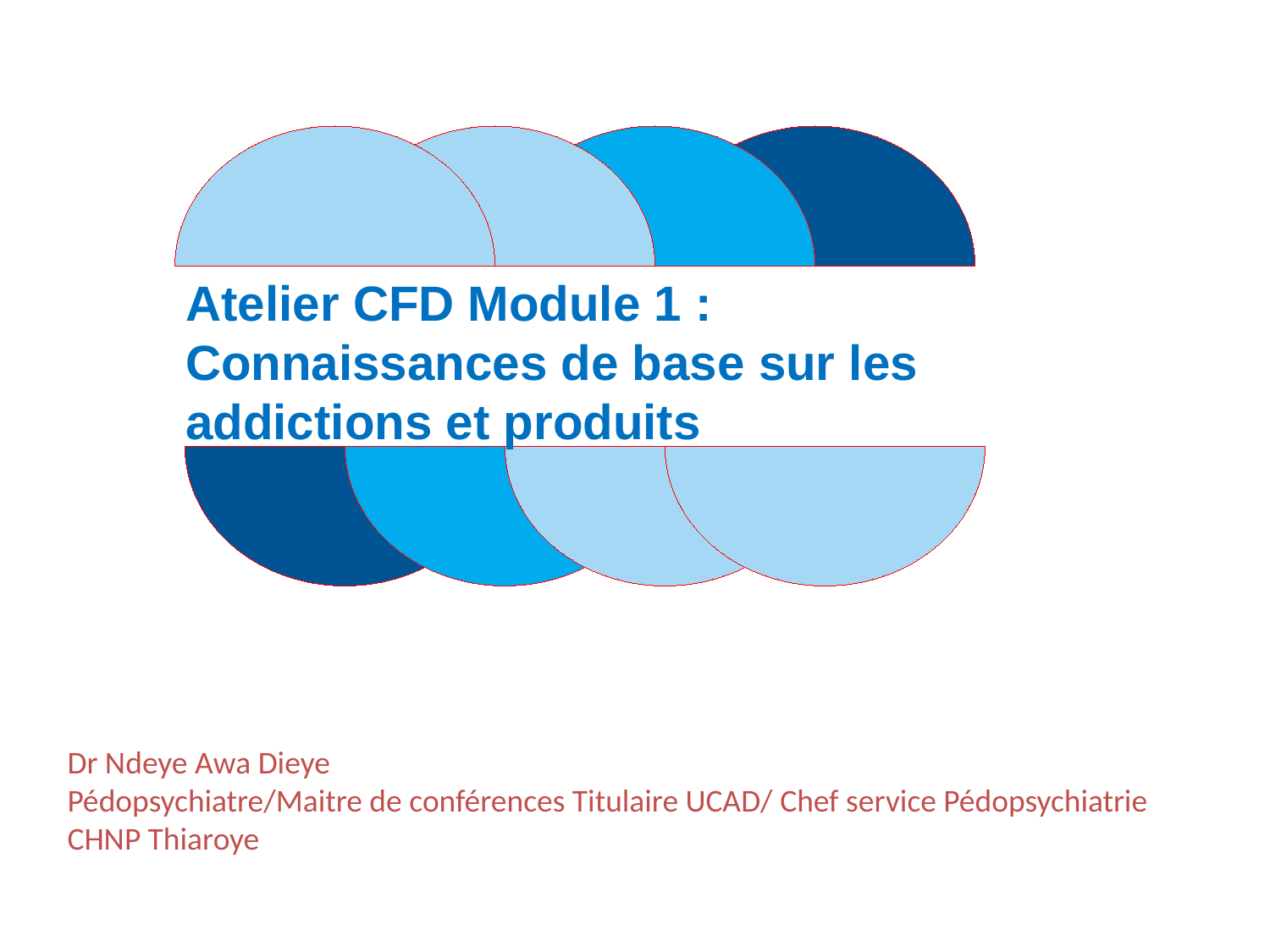

Atelier CFD Module 1 : Connaissances de base sur les addictions et produits

Dr Ndeye Awa Dieye
Pédopsychiatre/Maitre de conférences Titulaire UCAD/ Chef service Pédopsychiatrie CHNP Thiaroye